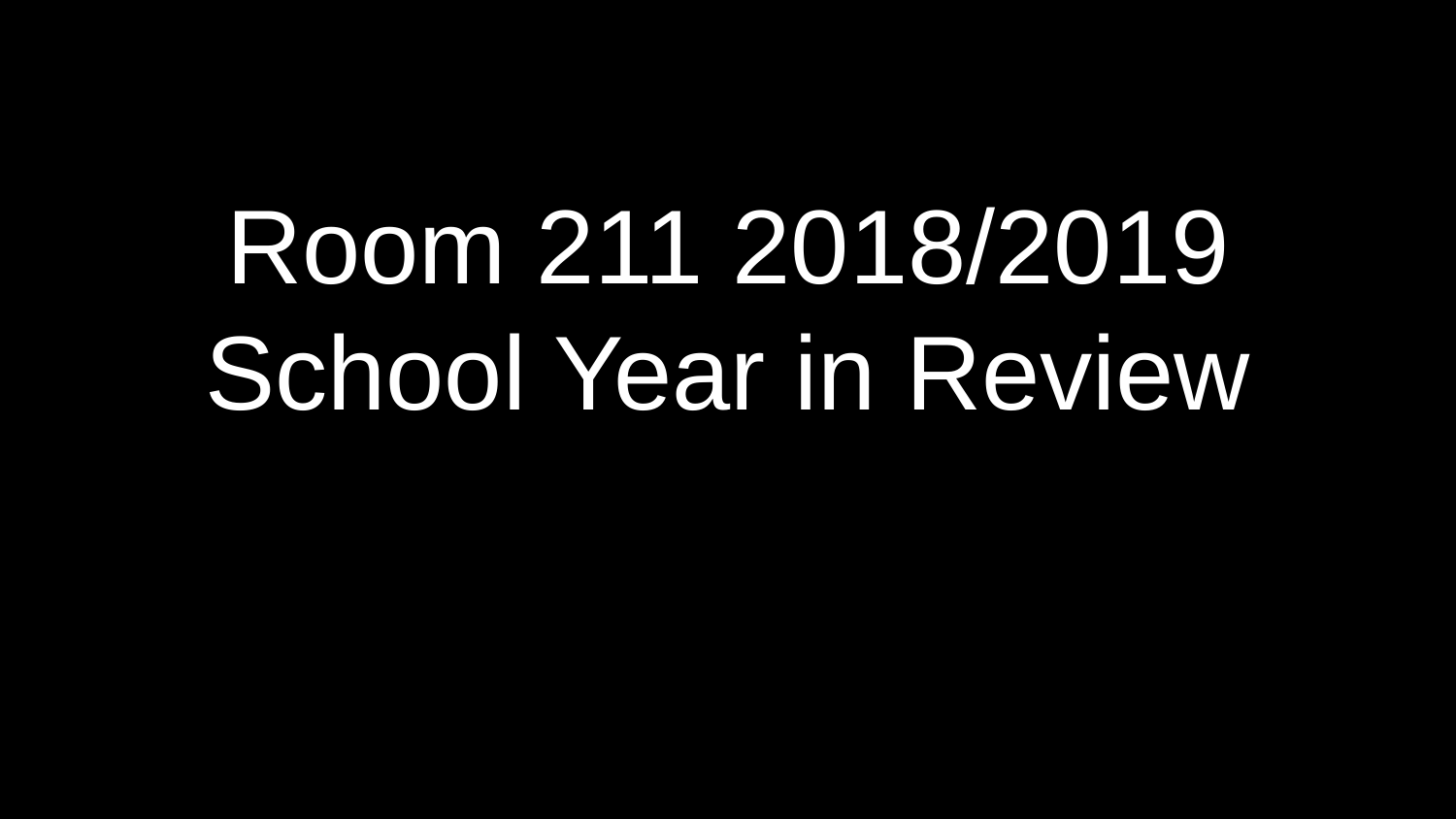

# Room 211 2018/2019 School Year in Review